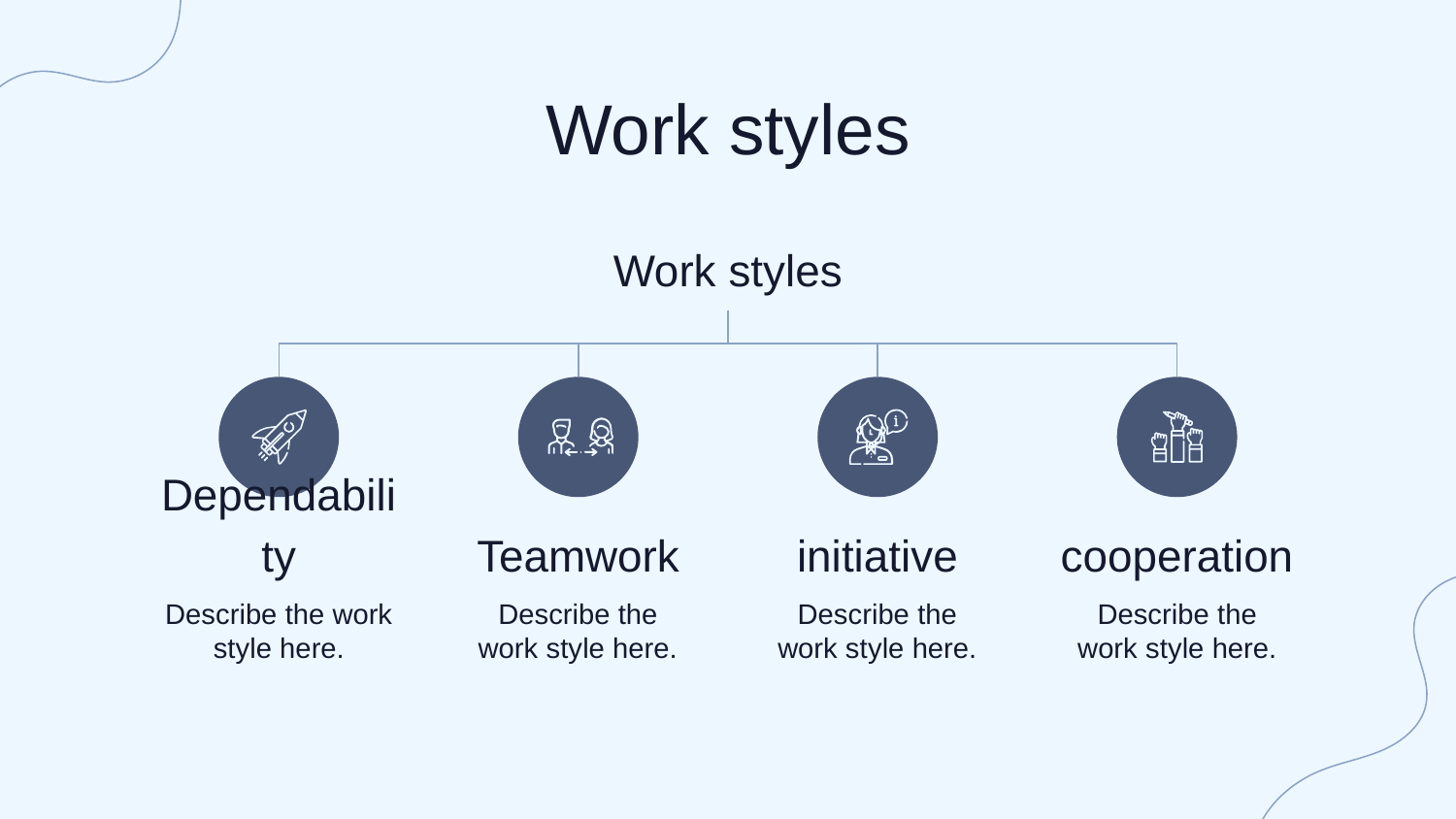

# Work styles
Work styles

Dependability
Teamwork
initiative
cooperation
Describe the work style here.
Describe the work style here.
Describe the work style here.
Describe the work style here.